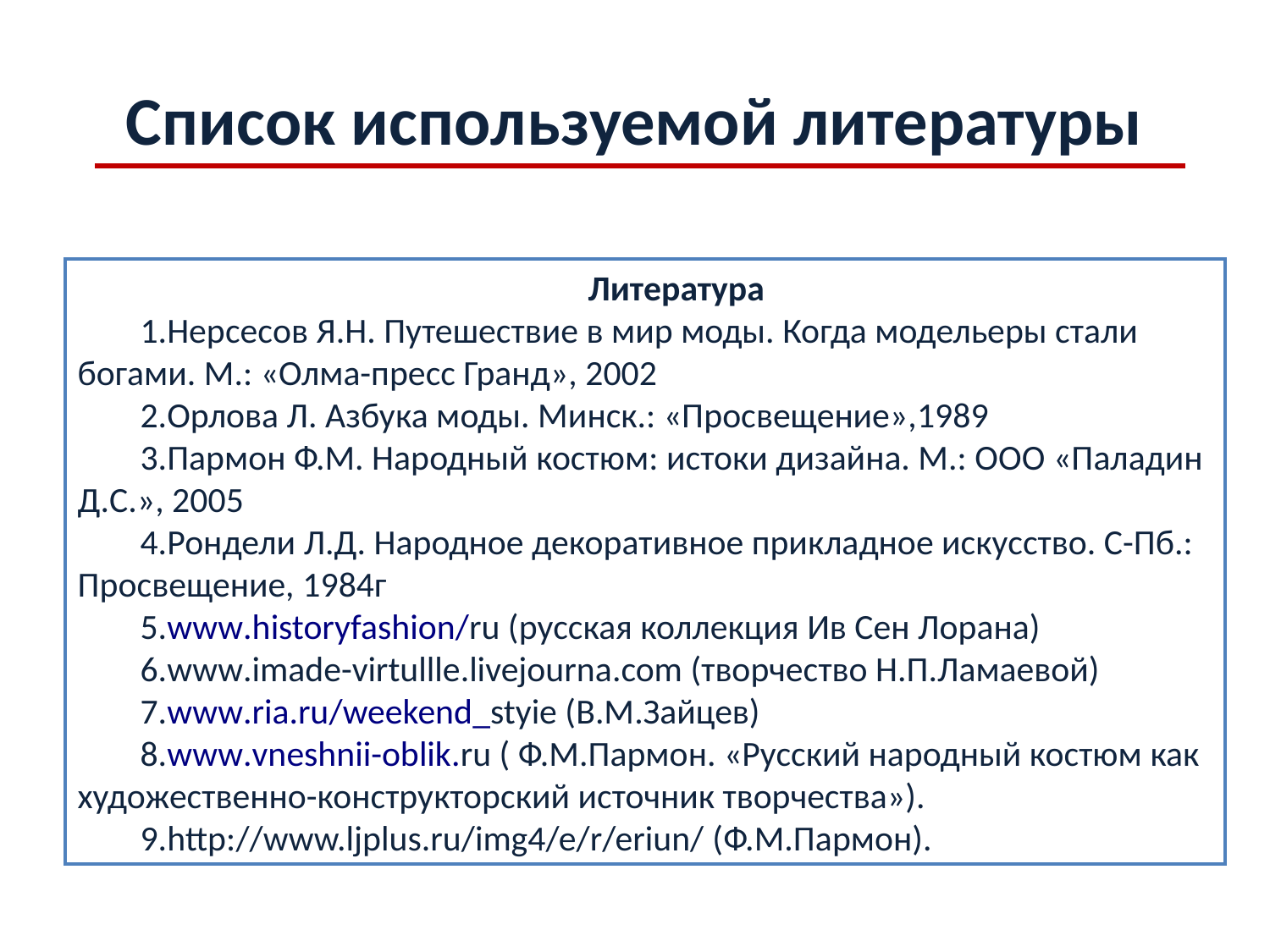

# Список используемой литературы
Литература
Нерсесов Я.Н. Путешествие в мир моды. Когда модельеры стали богами. М.: «Олма-пресс Гранд», 2002
Орлова Л. Азбука моды. Минск.: «Просвещение»,1989
Пармон Ф.М. Народный костюм: истоки дизайна. М.: ООО «Паладин Д.С.», 2005
Рондели Л.Д. Народное декоративное прикладное искусство. С-Пб.: Просвещение, 1984г
www.historyfashion/ru (русская коллекция Ив Сен Лорана)
www.imade-virtullle.livejourna.com (творчество Н.П.Ламаевой)
www.ria.ru/weekend_styie (В.М.Зайцев)
www.vneshnii-oblik.ru ( Ф.М.Пармон. «Русский народный костюм как художественно-конструкторский источник творчества»).
http://www.ljplus.ru/img4/e/r/eriun/ (Ф.М.Пармон).